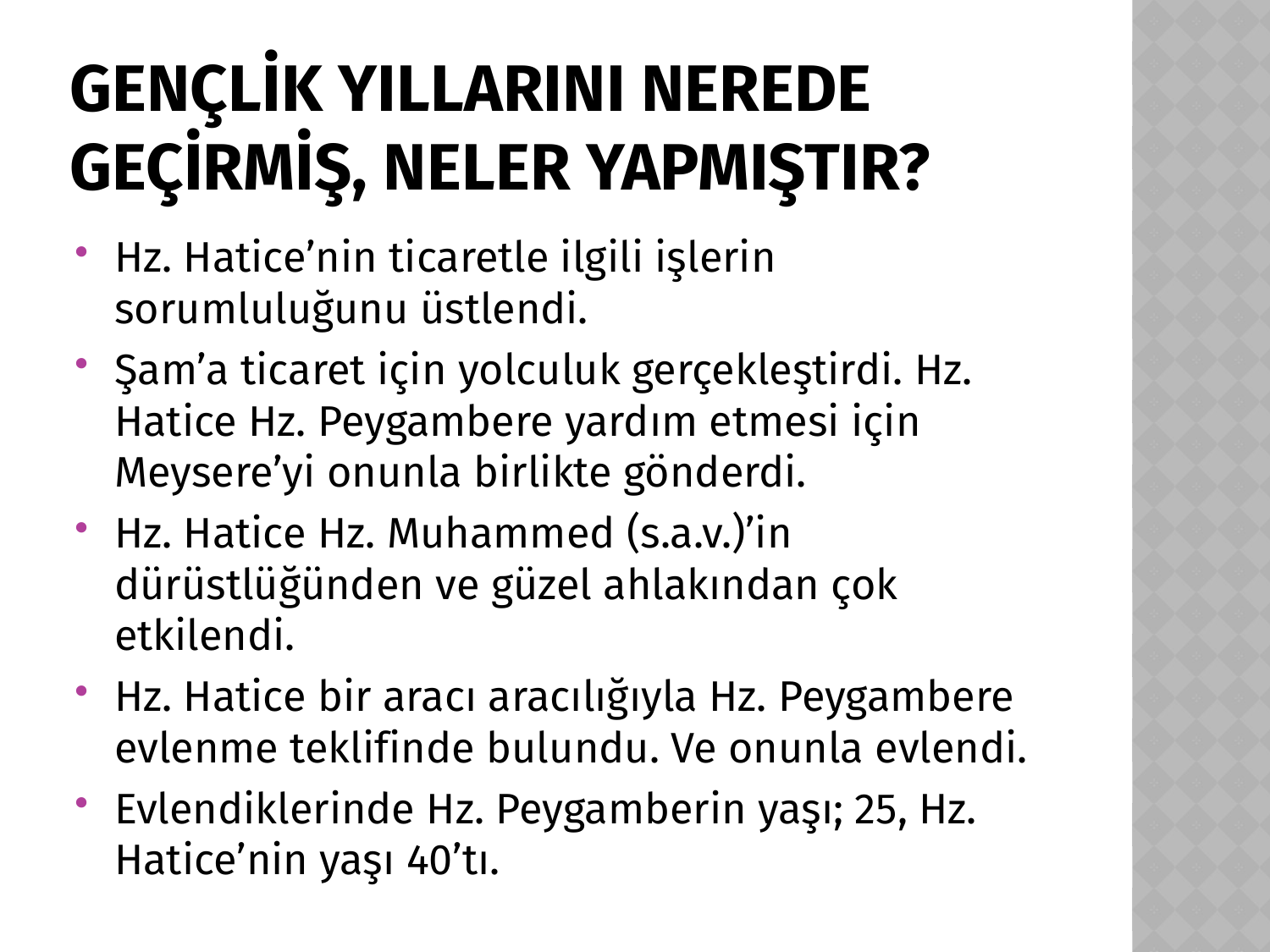

# Gençlik yıllarını nerede geçirmiş, neler yapmıştır?
Hz. Hatice’nin ticaretle ilgili işlerin sorumluluğunu üstlendi.
Şam’a ticaret için yolculuk gerçekleştirdi. Hz. Hatice Hz. Peygambere yardım etmesi için Meysere’yi onunla birlikte gönderdi.
Hz. Hatice Hz. Muhammed (s.a.v.)’in dürüstlüğünden ve güzel ahlakından çok etkilendi.
Hz. Hatice bir aracı aracılığıyla Hz. Peygambere evlenme teklifinde bulundu. Ve onunla evlendi.
Evlendiklerinde Hz. Peygamberin yaşı; 25, Hz. Hatice’nin yaşı 40’tı.